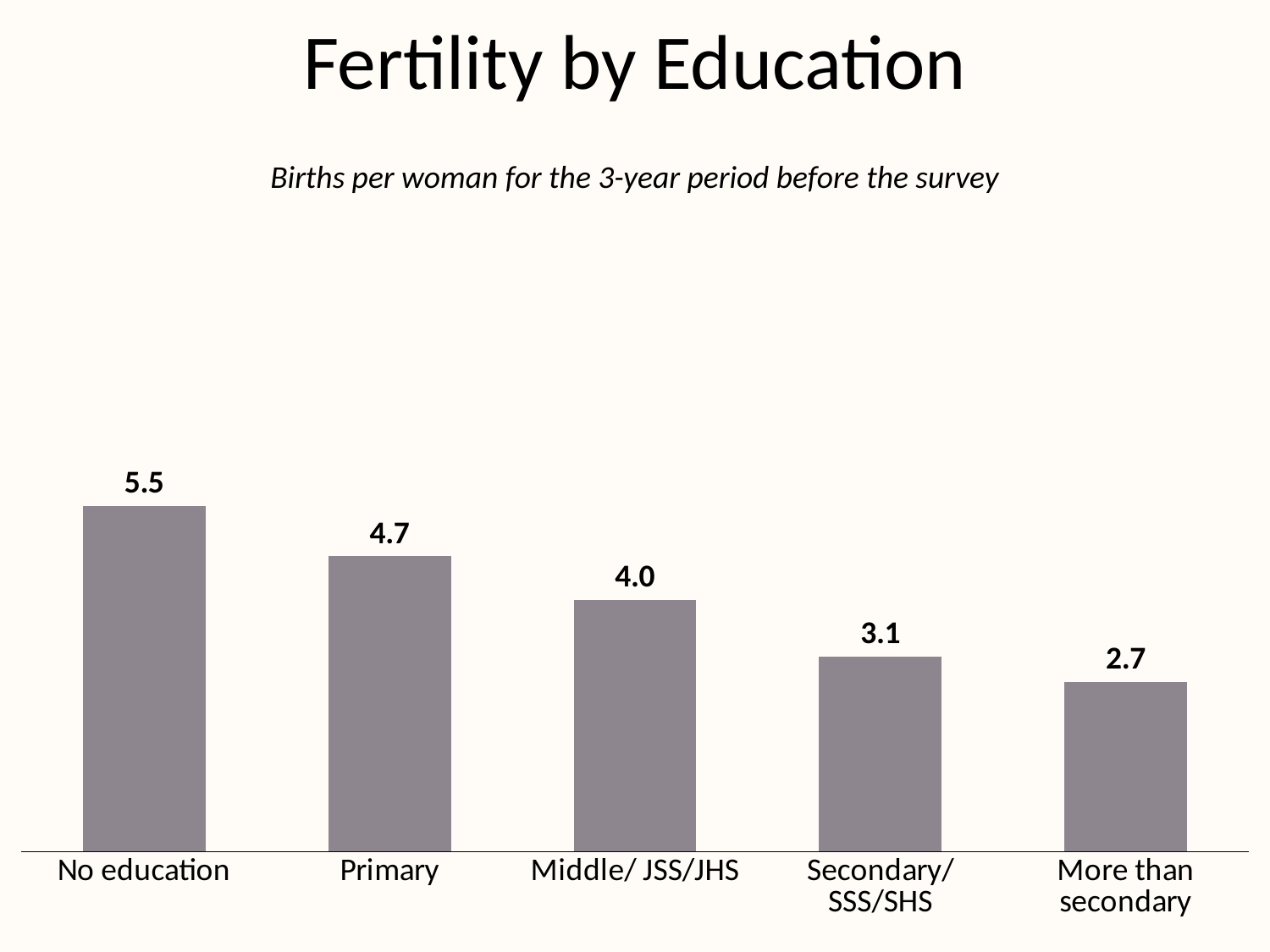

# Fertility by Education
Births per woman for the 3-year period before the survey

### Chart

| Category | Series 1 |
|---|---|
| No education | 5.5 |
| Primary | 4.7 |
| Middle/ JSS/JHS | 4.0 |
| Secondary/ SSS/SHS | 3.1 |
| More than secondary | 2.7 |